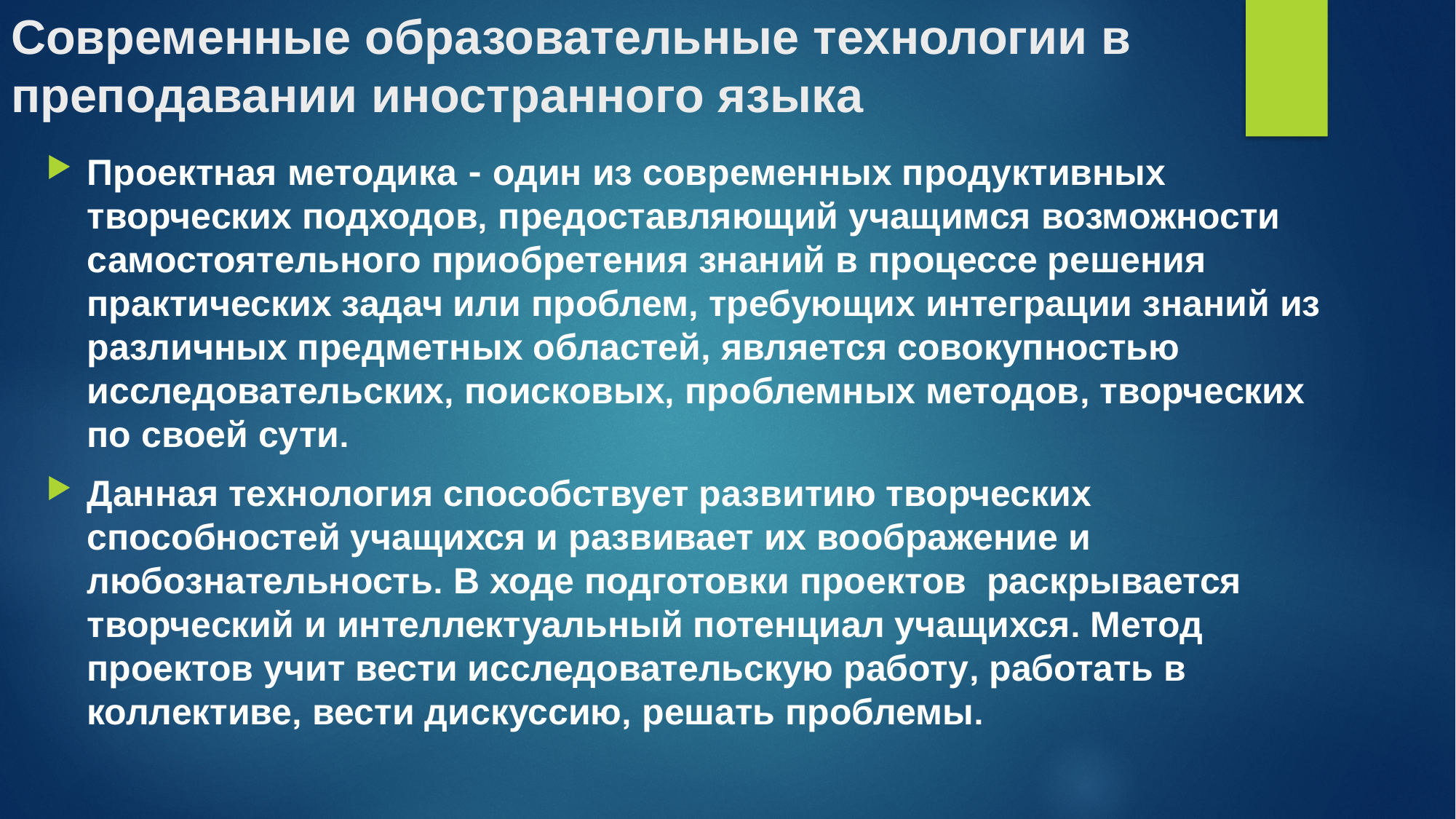

# Современные образовательные технологии в преподавании иностранного языка
Проектная методика - один из современных продуктивных творческих подходов, предоставляющий учащимся возможности самостоятельного приобретения знаний в процессе решения практических задач или проблем, требующих интеграции знаний из различных предметных областей, является совокупностью исследовательских, поисковых, проблемных методов, творческих по своей сути.
Данная технология способствует развитию творческих способностей учащихся и развивает их воображение и любознательность. В ходе подготовки проектов  раскрывается творческий и интеллектуальный потенциал учащихся. Метод проектов учит вести исследовательскую работу, работать в коллективе, вести дискуссию, решать проблемы.